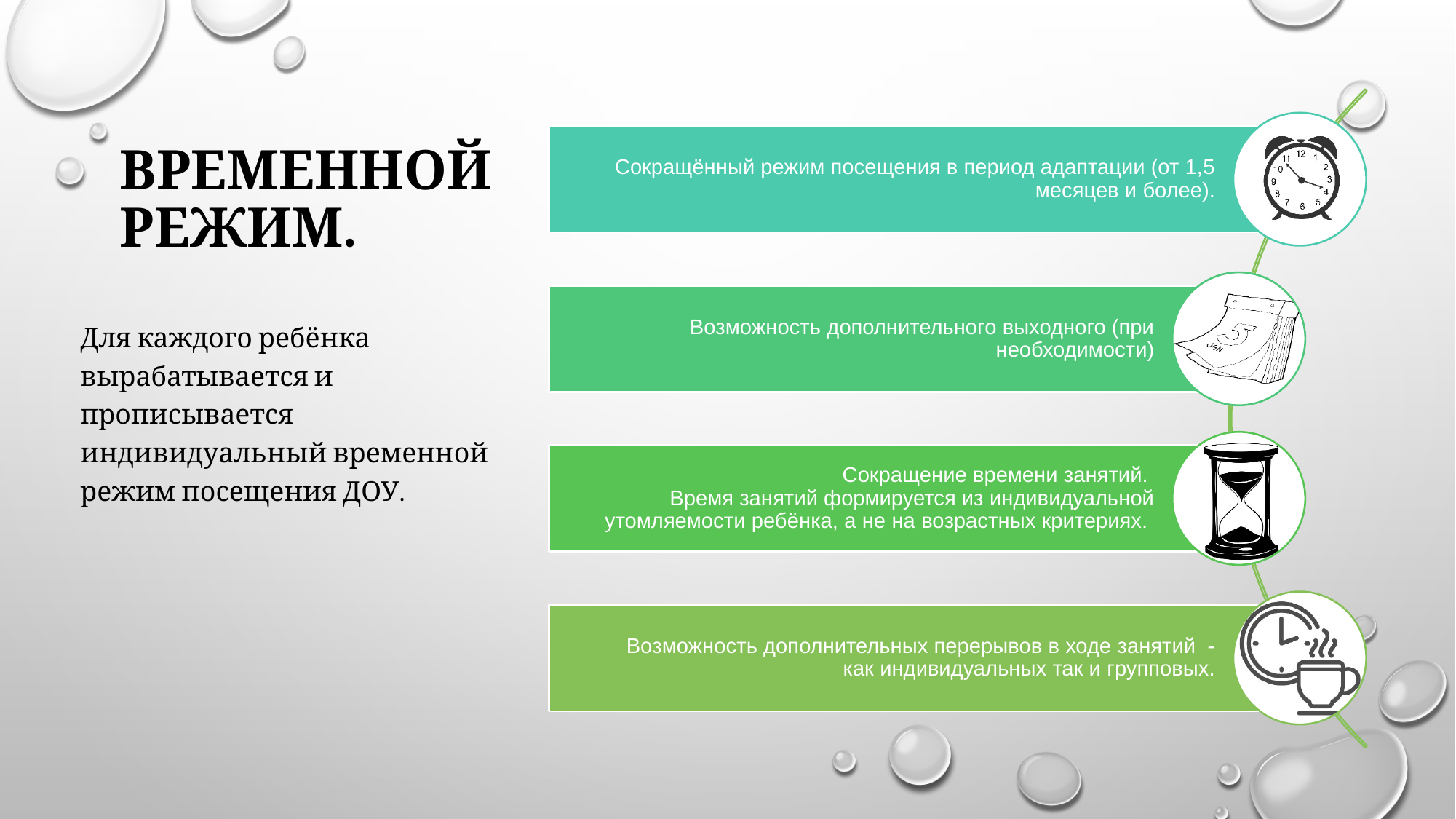

Сокращённый режим посещения в период адаптации (от 1,5 месяцев и более).
Возможность дополнительного выходного (при необходимости)
Сокращение времени занятий.
Время занятий формируется из индивидуальной утомляемости ребёнка, а не на возрастных критериях.
Возможность дополнительных перерывов в ходе занятий  -
 как индивидуальных так и групповых.
# Временной режим.
Для каждого ребёнка вырабатывается и прописывается индивидуальный временной режим посещения ДОУ.